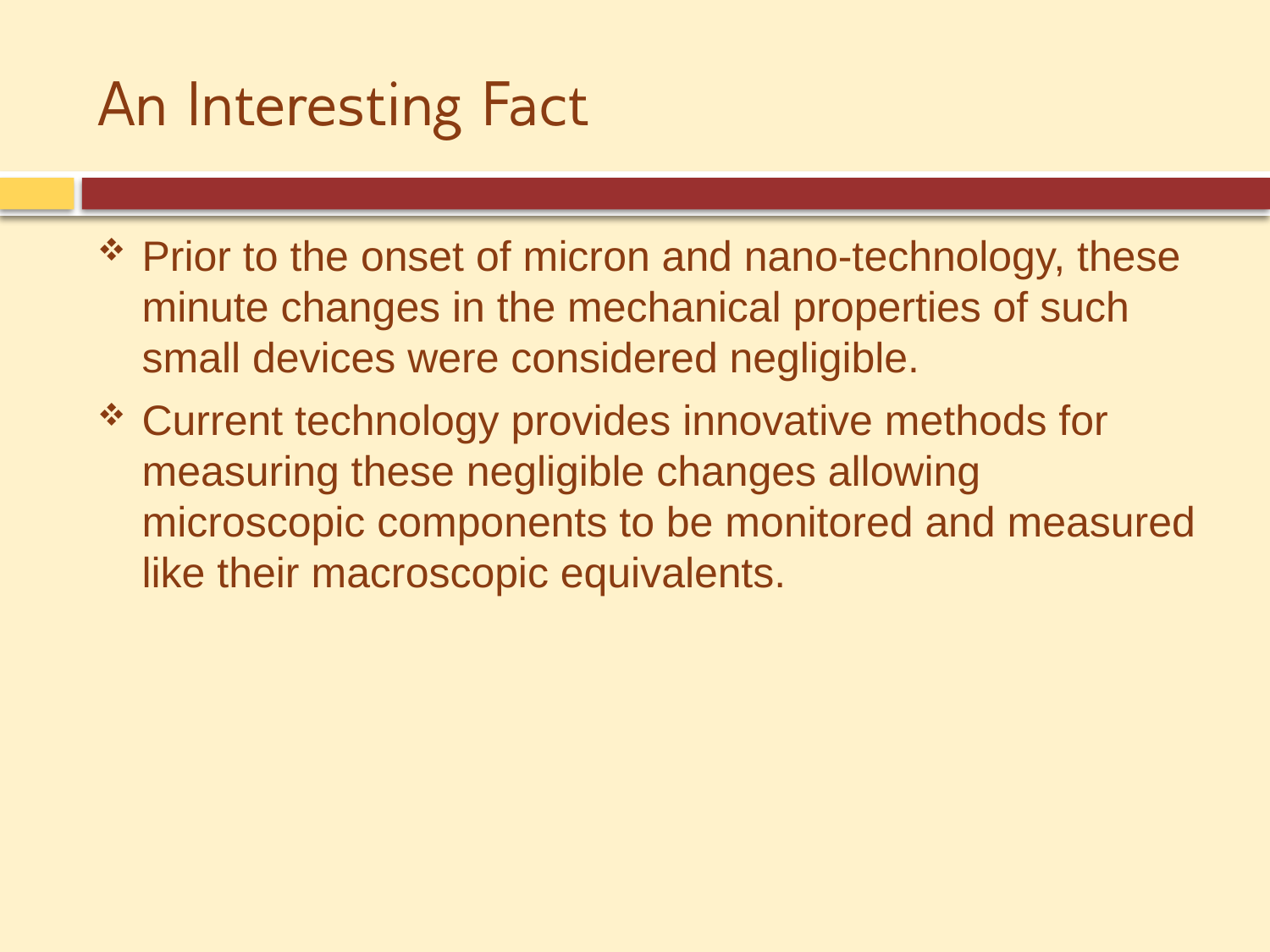

# An Interesting Fact
Prior to the onset of micron and nano-technology, these minute changes in the mechanical properties of such small devices were considered negligible.
Current technology provides innovative methods for measuring these negligible changes allowing microscopic components to be monitored and measured like their macroscopic equivalents.